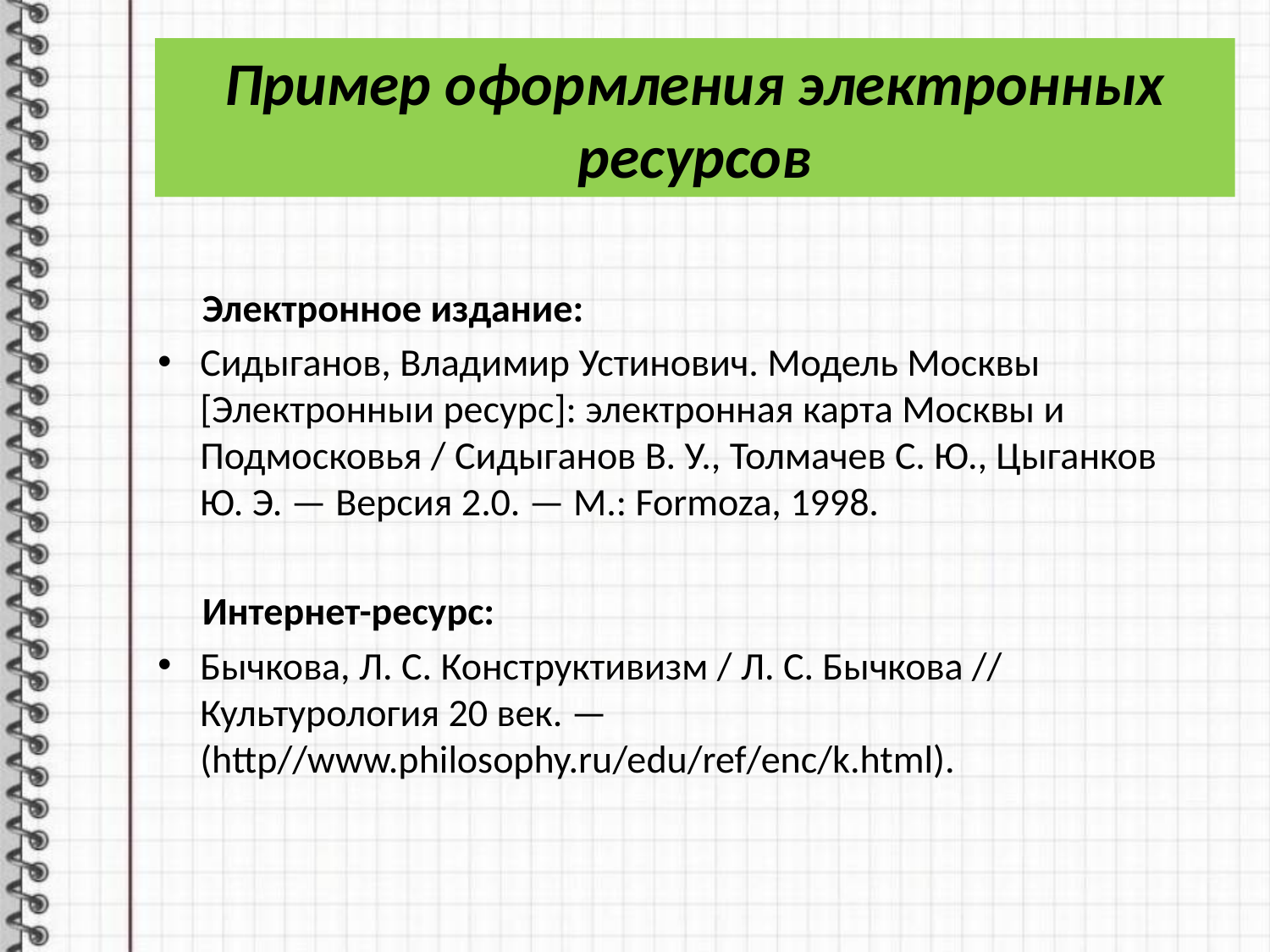

# Пример оформления электронных ресурсов

     Электронное издание:
Сидыганов, Владимир Устинович. Модель Москвы [Электронныи ресурс]: электронная карта Москвы и Подмосковья / Сидыганов В. У., Толмачев С. Ю., Цыганков Ю. Э. — Версия 2.0. — М.: Formoza, 1998.

     Интернет-ресурс:
Бычкова, Л. С. Конструктивизм / Л. С. Бычкова // Культурология 20 век. — (http//www.philosophy.ru/edu/ref/enc/k.html).